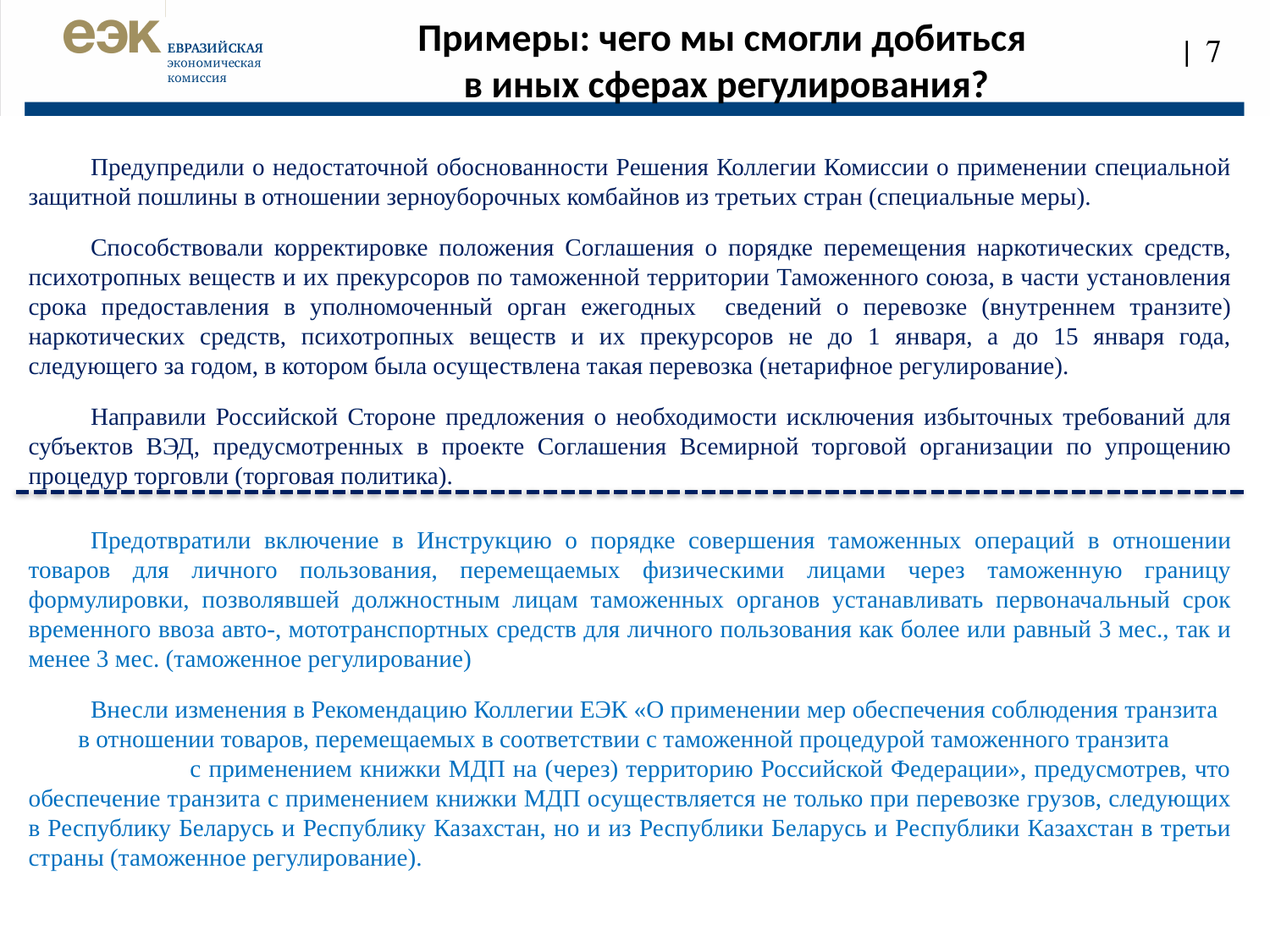

Примеры: чего мы смогли добиться
в иных сферах регулирования?
|  7
Предупредили о недостаточной обоснованности Решения Коллегии Комиссии о применении специальной защитной пошлины в отношении зерноуборочных комбайнов из третьих стран (специальные меры).

Способствовали корректировке положения Соглашения о порядке перемещения наркотических средств, психотропных веществ и их прекурсоров по таможенной территории Таможенного союза, в части установления срока предоставления в уполномоченный орган ежегодных  сведений о перевозке (внутреннем транзите) наркотических средств, психотропных веществ и их прекурсоров не до 1 января, а до 15 января года, следующего за годом, в котором была осуществлена такая перевозка (нетарифное регулирование).

Направили Российской Стороне предложения о необходимости исключения избыточных требований для субъектов ВЭД, предусмотренных в проекте Соглашения Всемирной торговой организации по упрощению процедур торговли (торговая политика).
Предотвратили включение в Инструкцию о порядке совершения таможенных операций в отношении товаров для личного пользования, перемещаемых физическими лицами через таможенную границу формулировки, позволявшей должностным лицам таможенных органов устанавливать первоначальный срок временного ввоза авто-, мототранспортных средств для личного пользования как более или равный 3 мес., так и менее 3 мес. (таможенное регулирование)

Внесли изменения в Рекомендацию Коллегии ЕЭК «О применении мер обеспечения соблюдения транзита           в отношении товаров, перемещаемых в соответствии с таможенной процедурой таможенного транзита                                с применением книжки МДП на (через) территорию Российской Федерации», предусмотрев, что обеспечение транзита с применением книжки МДП осуществляется не только при перевозке грузов, следующих в Республику Беларусь и Республику Казахстан, но и из Республики Беларусь и Республики Казахстан в третьи страны (таможенное регулирование).